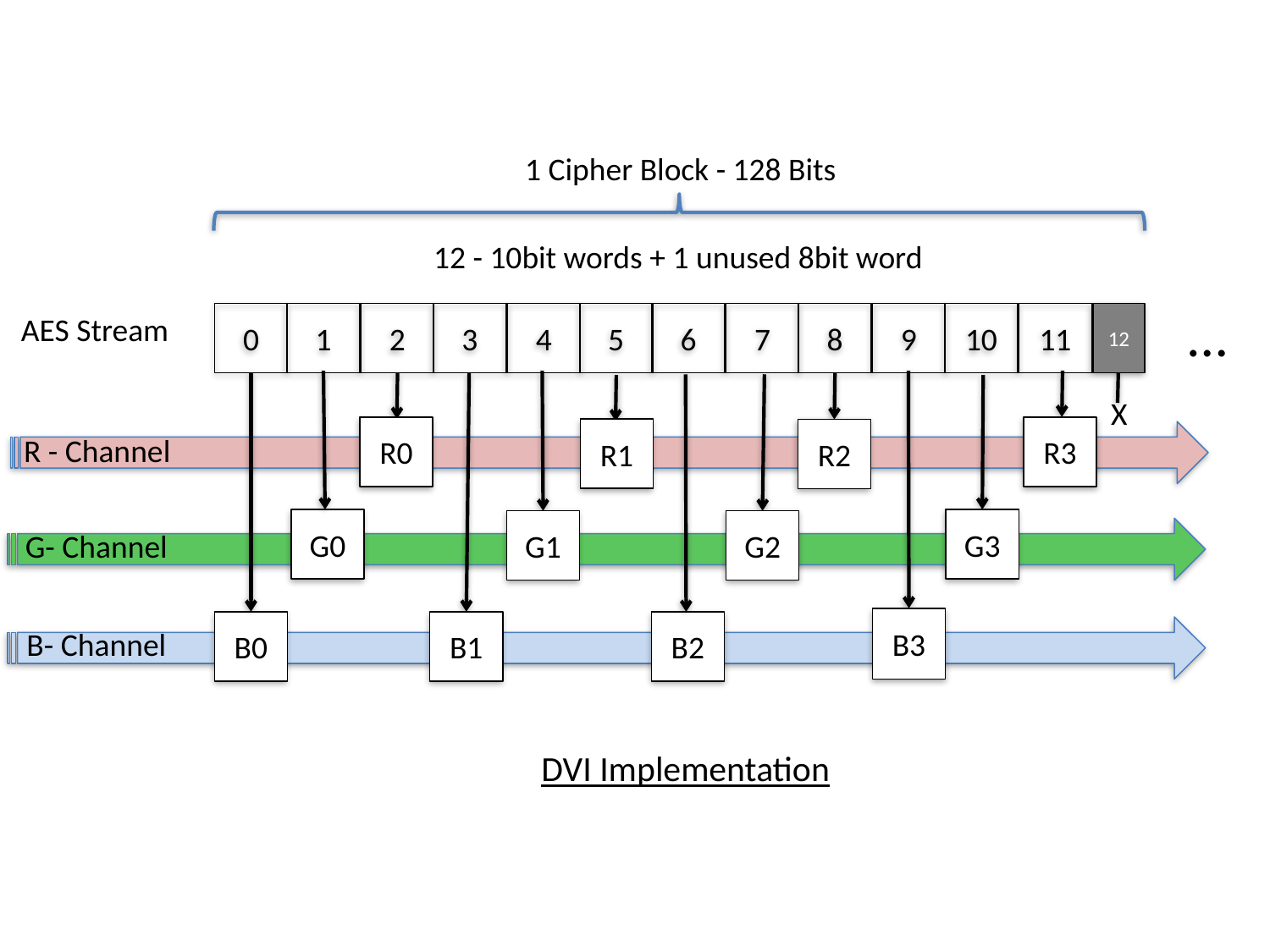

1 Cipher Block - 128 Bits
12 - 10bit words + 1 unused 8bit word
…
AES Stream
0
1
2
3
4
5
6
7
8
9
10
11
12
X
R0
R3
R1
R2

R - Channel
G0
G3
G1
G2

G- Channel
B3
B0
B2
B1

B- Channel
DVI Implementation